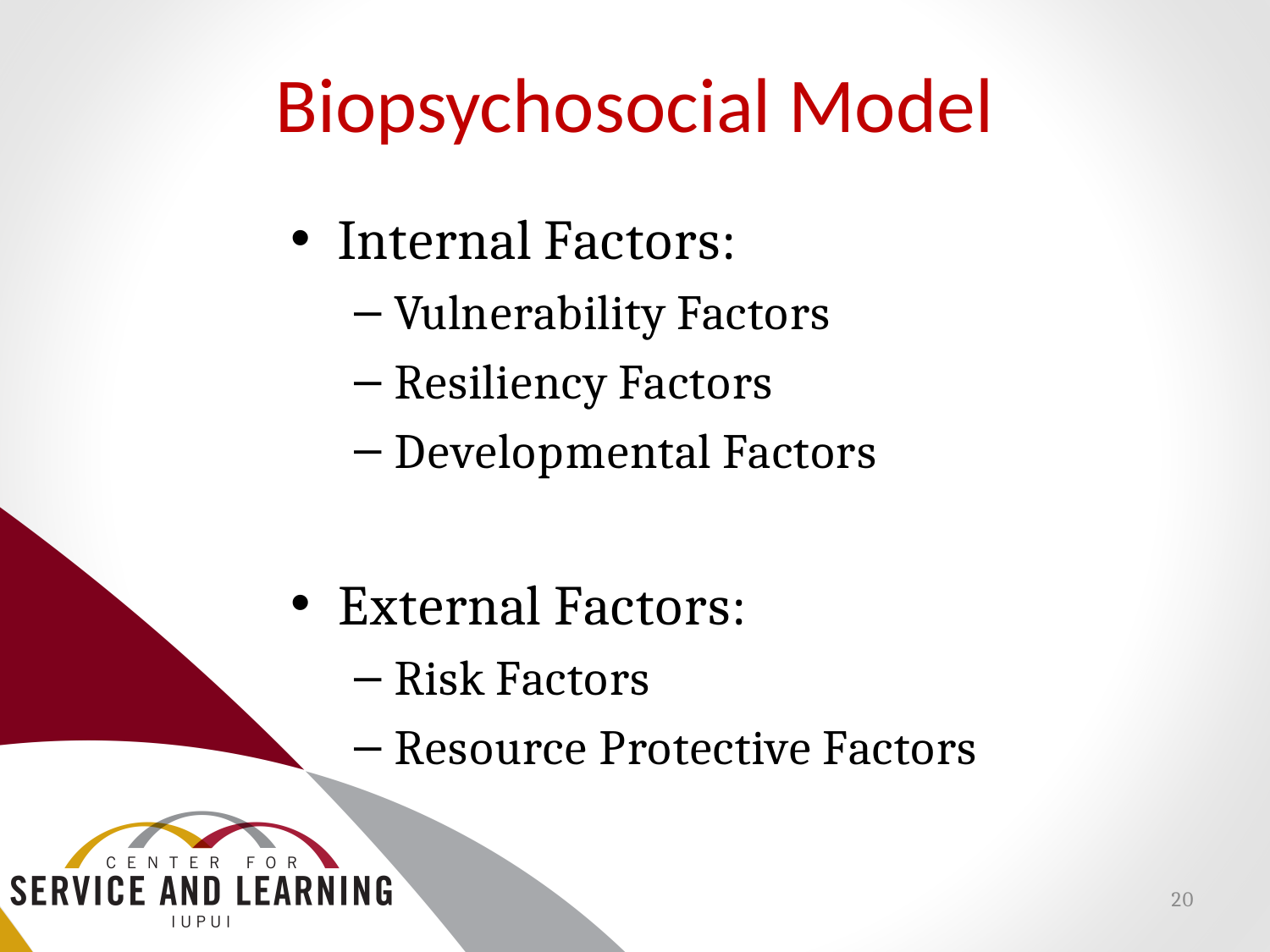

# Biopsychosocial Model
Internal Factors:
Vulnerability Factors
Resiliency Factors
Developmental Factors

External Factors:
Risk Factors
Resource Protective Factors
20